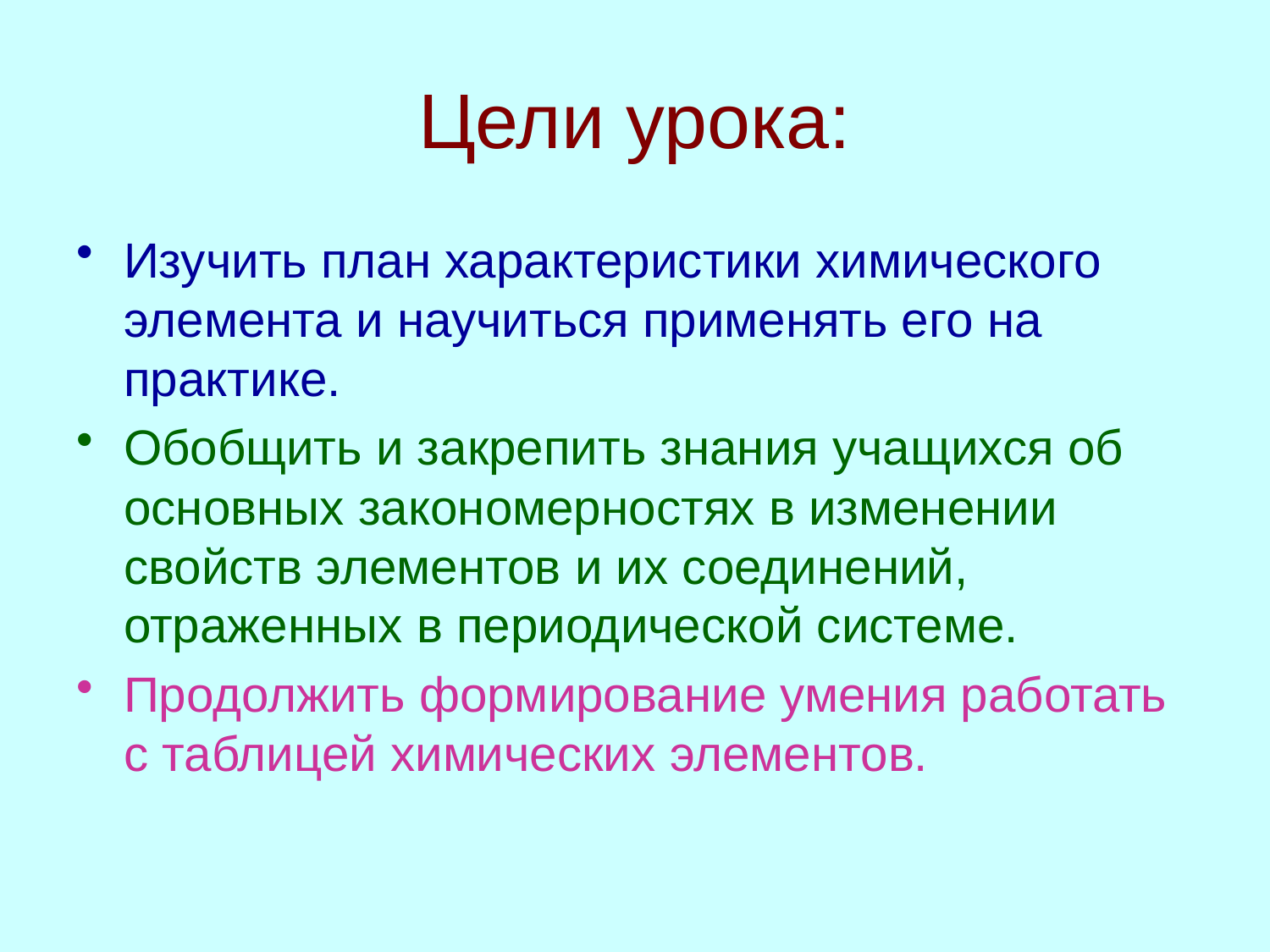

# Цели урока:
Изучить план характеристики химического элемента и научиться применять его на практике.
Обобщить и закрепить знания учащихся об основных закономерностях в изменении свойств элементов и их соединений, отраженных в периодической системе.
Продолжить формирование умения работать с таблицей химических элементов.